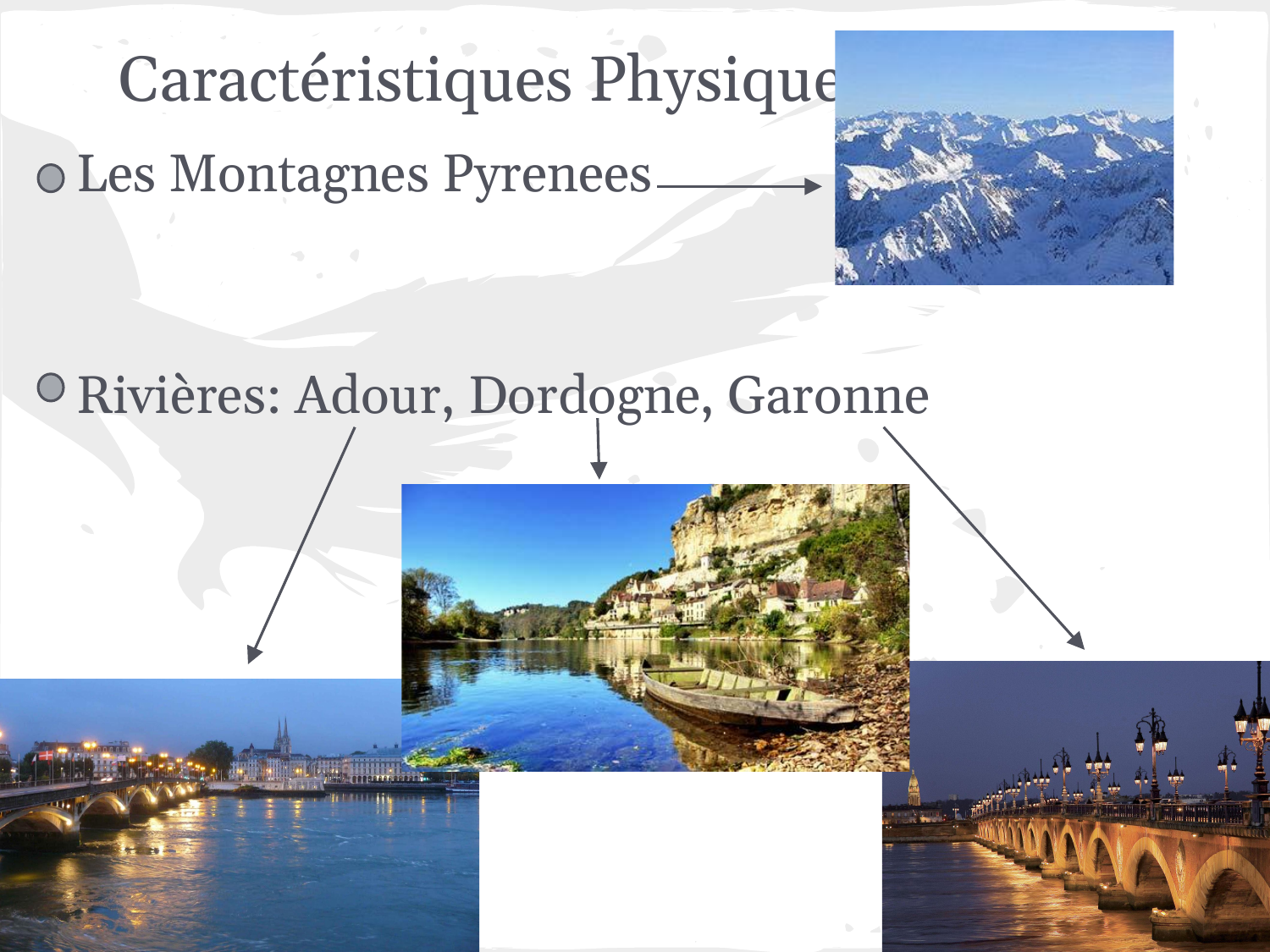

# Caractéristiques Physique

Les Montagnes Pyrenees

Rivières: Adour, Dordogne, Garonne